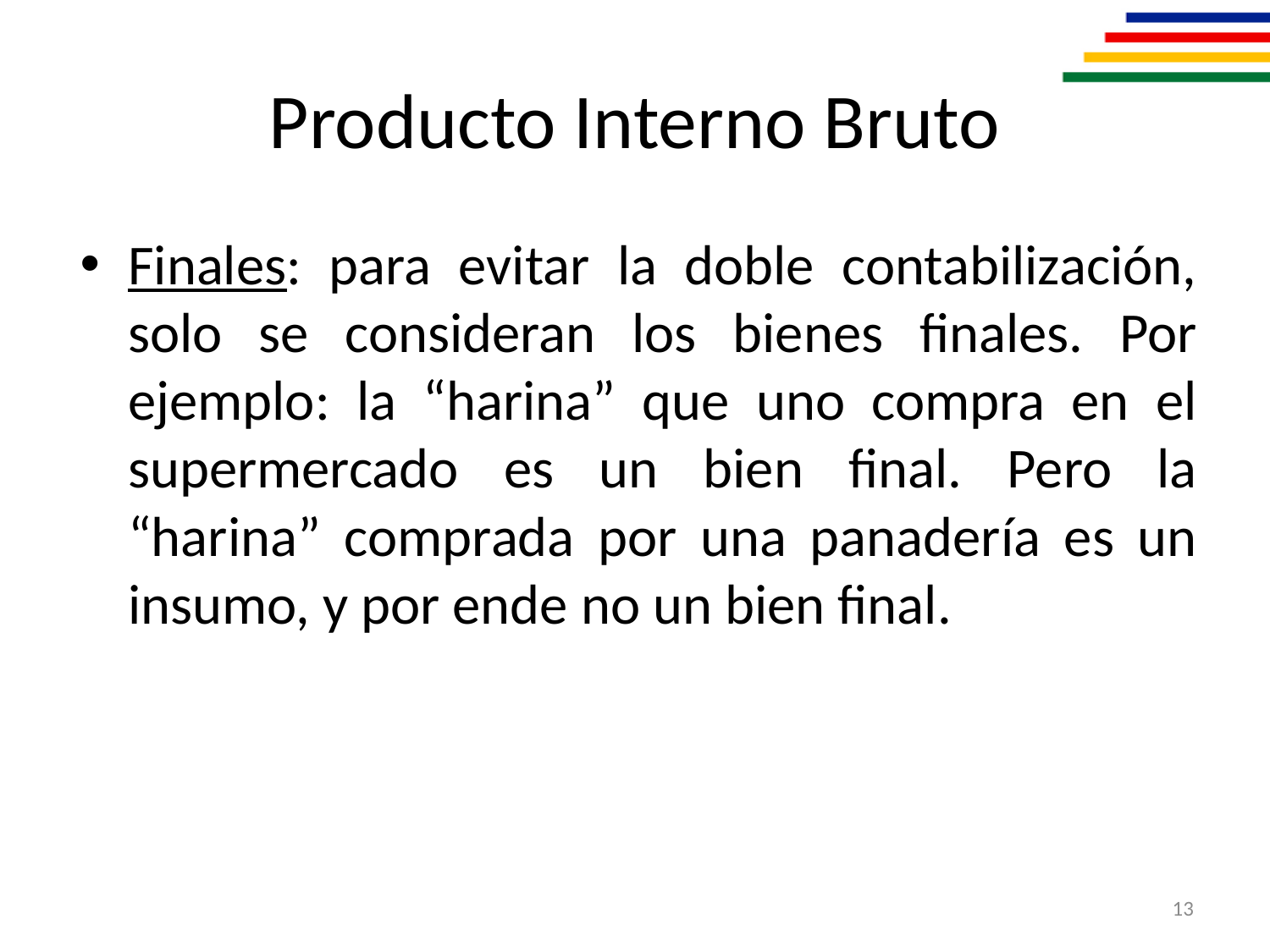

# Producto Interno Bruto
Finales: para evitar la doble contabilización, solo se consideran los bienes finales. Por ejemplo: la “harina” que uno compra en el supermercado es un bien final. Pero la “harina” comprada por una panadería es un insumo, y por ende no un bien final.
13